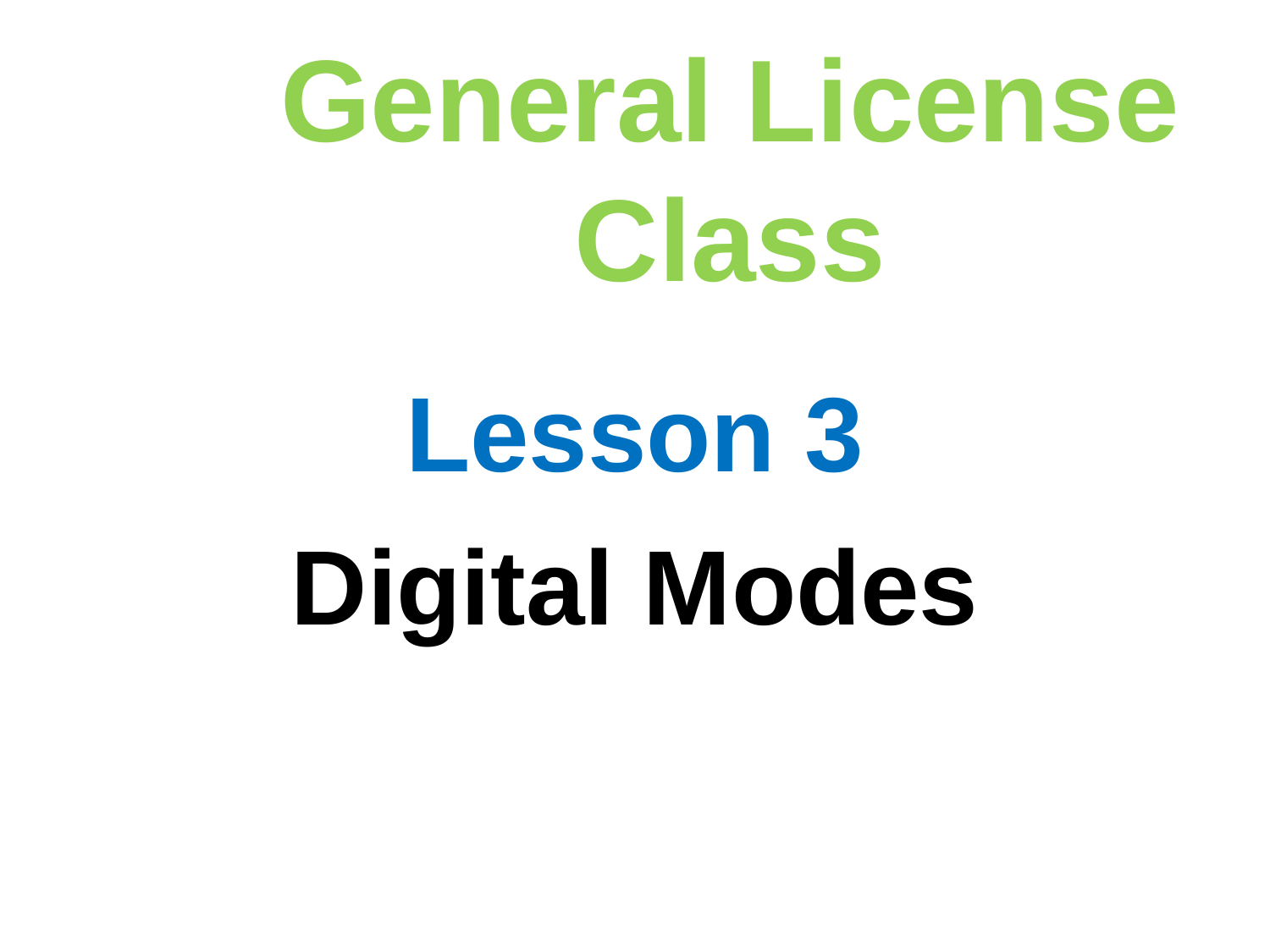

General License Class
Lesson 3
Digital Modes